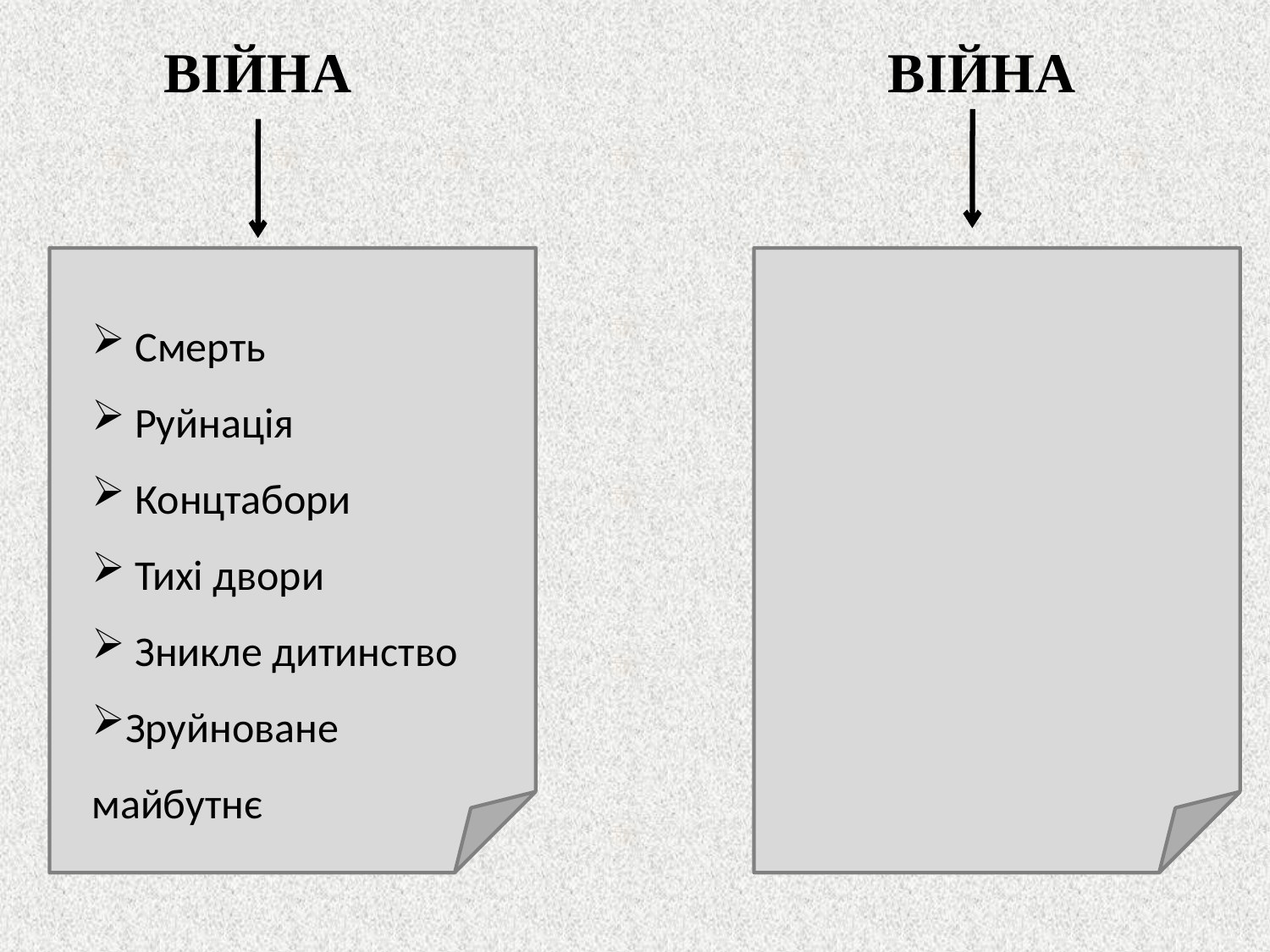

ВІЙНА
ВІЙНА

 Смерть
 Руйнація
 Концтабори
 Тихі двори
 Зникле дитинство
Зруйноване майбутнє